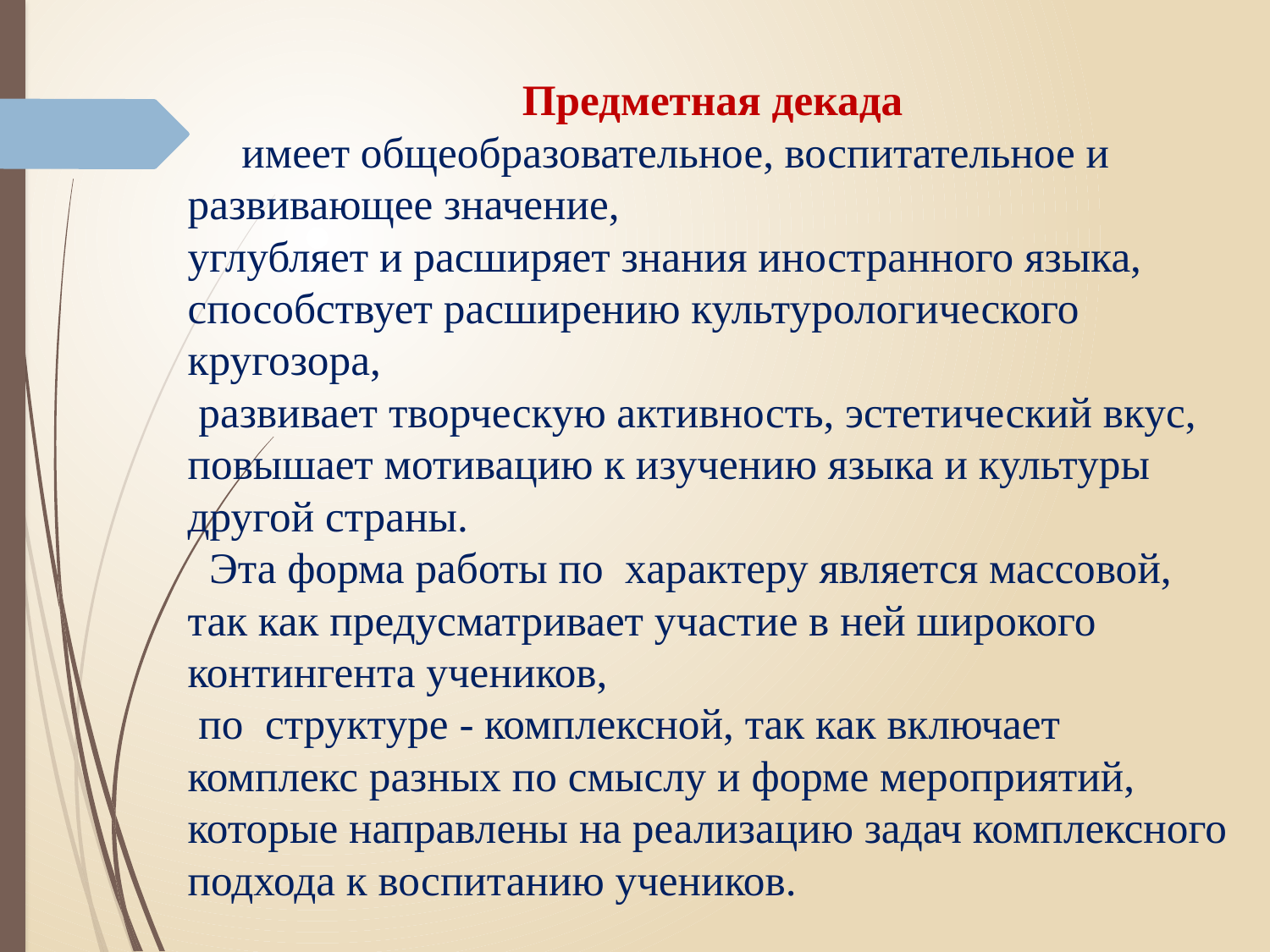

# Предметная декада имеет общеобразовательное, воспитательное и развивающее значение, углубляет и расширяет знания иностранного языка,      способствует расширению культурологического кругозора, развивает творческую активность, эстетический вкус,  повышает мотивацию к изучению языка и культуры другой страны. Эта форма работы по  характеру является массовой, так как предусматривает участие в ней широкого контингента учеников, по  структуре - комплексной, так как включает комплекс разных по смыслу и форме мероприятий, которые направлены на реализацию задач комплексного подхода к воспитанию учеников.